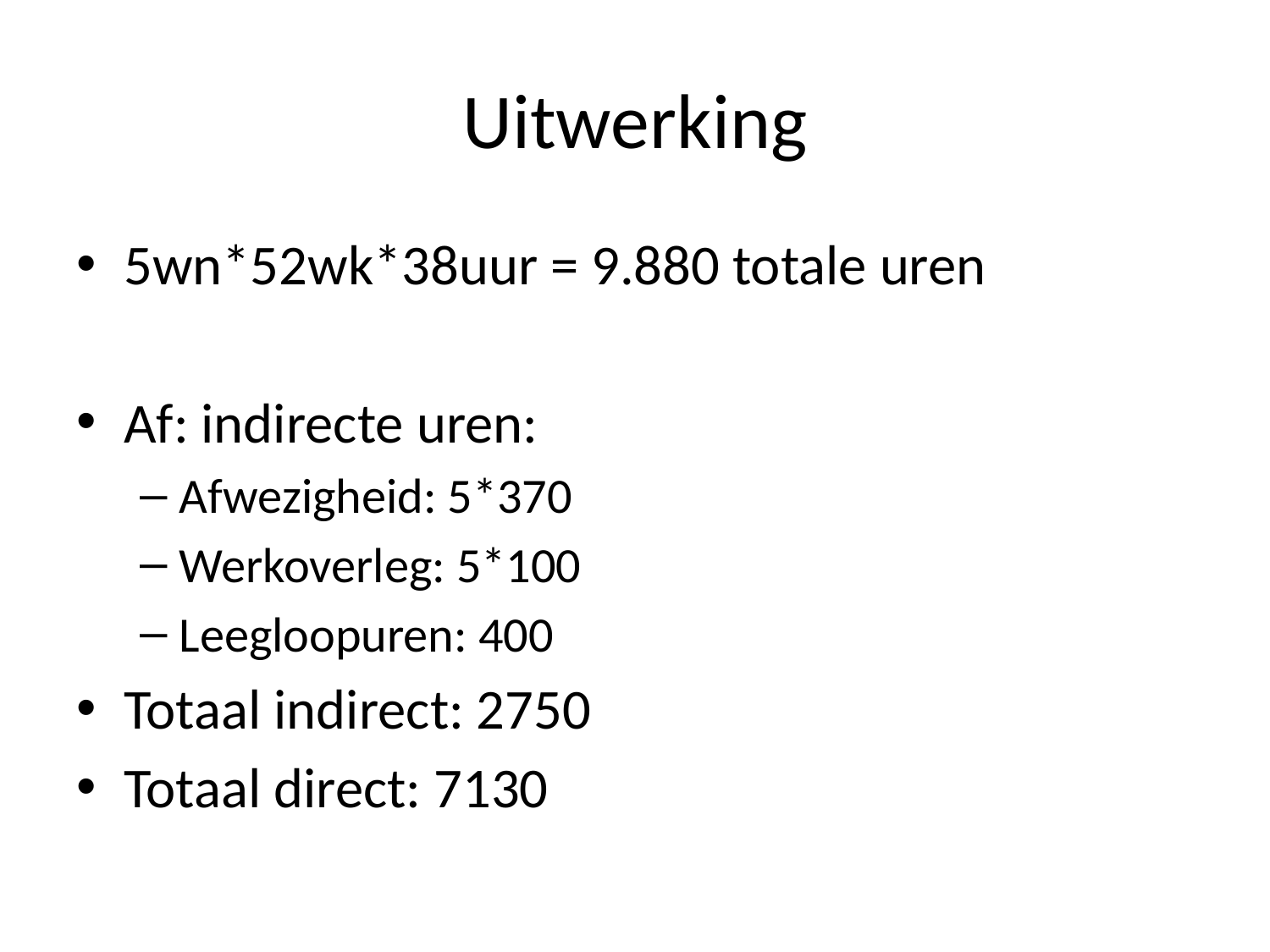

# Uitwerking
5wn*52wk*38uur = 9.880 totale uren

Af: indirecte uren:
Afwezigheid: 5*370
Werkoverleg: 5*100
Leegloopuren: 400
Totaal indirect: 2750
Totaal direct: 7130